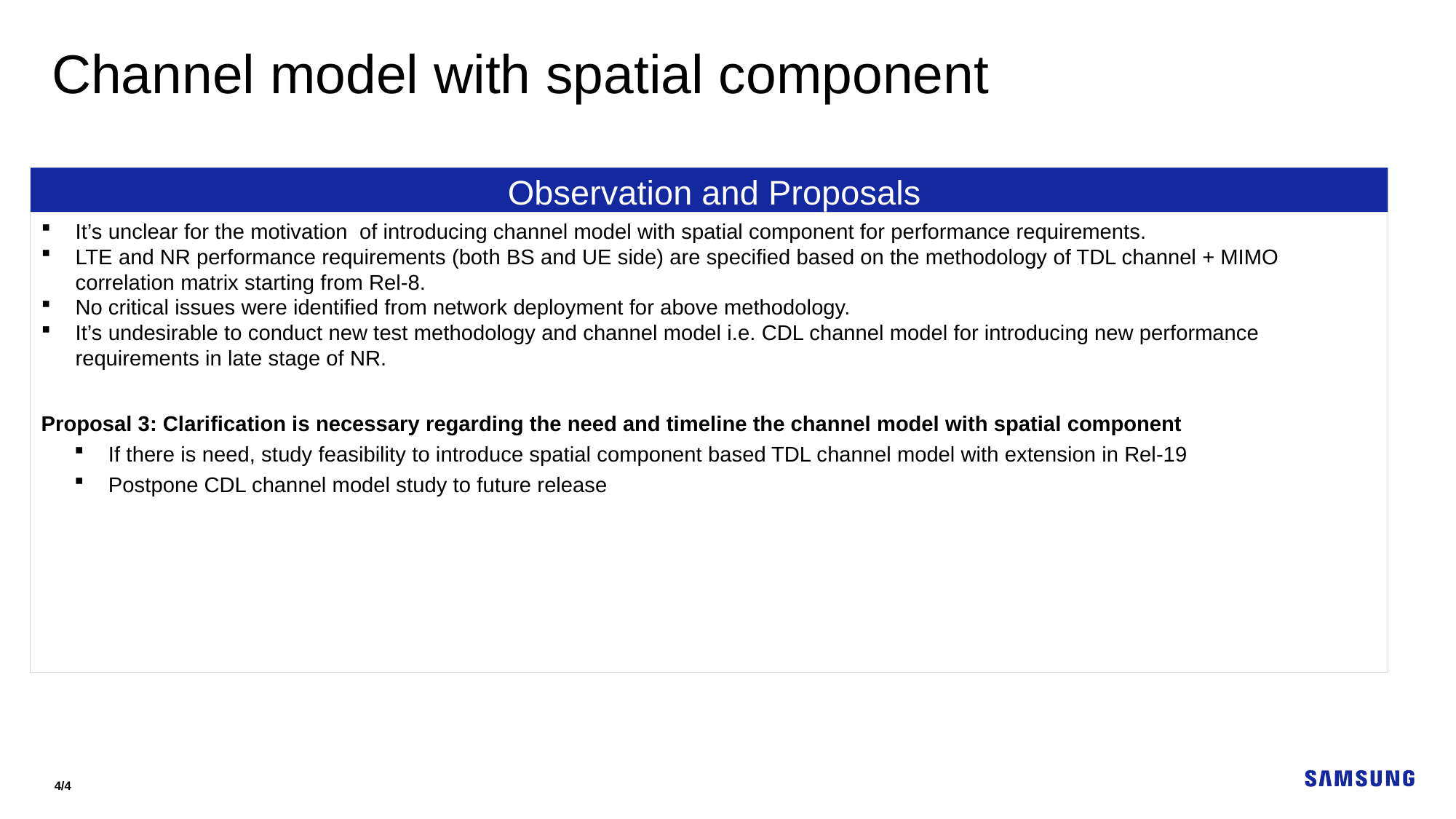

Channel model with spatial component
Observation and Proposals
It’s unclear for the motivation  of introducing channel model with spatial component for performance requirements.
LTE and NR performance requirements (both BS and UE side) are specified based on the methodology of TDL channel + MIMO correlation matrix starting from Rel-8.
No critical issues were identified from network deployment for above methodology.
It’s undesirable to conduct new test methodology and channel model i.e. CDL channel model for introducing new performance requirements in late stage of NR.

Proposal 3: Clarification is necessary regarding the need and timeline the channel model with spatial component
If there is need, study feasibility to introduce spatial component based TDL channel model with extension in Rel-19
Postpone CDL channel model study to future release

4/4